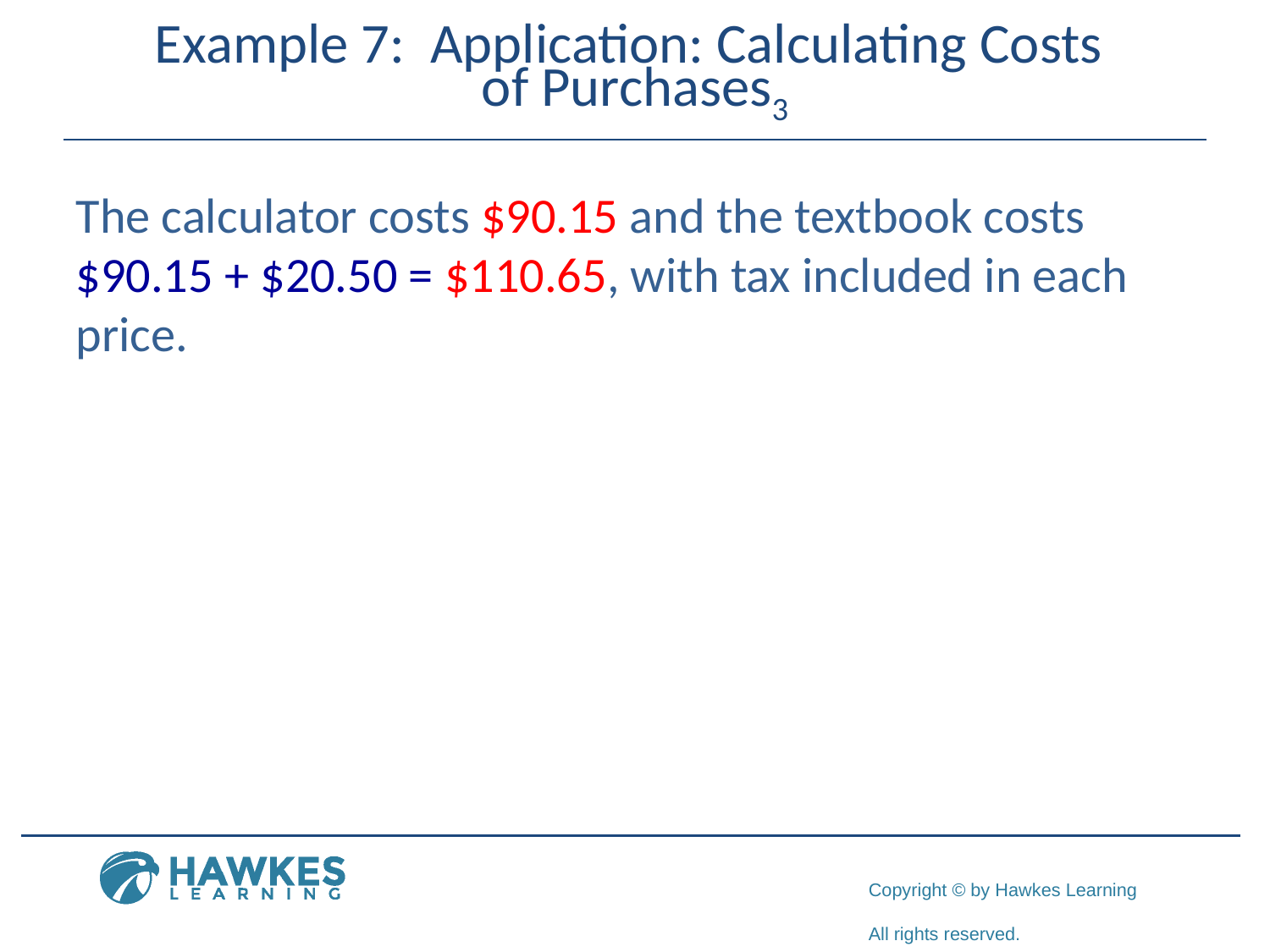

# Example 7:  Application: Calculating Costs of Purchases3
The calculator costs $90.15 and the textbook costs $90.15 + $20.50 = $110.65, with tax included in each price.